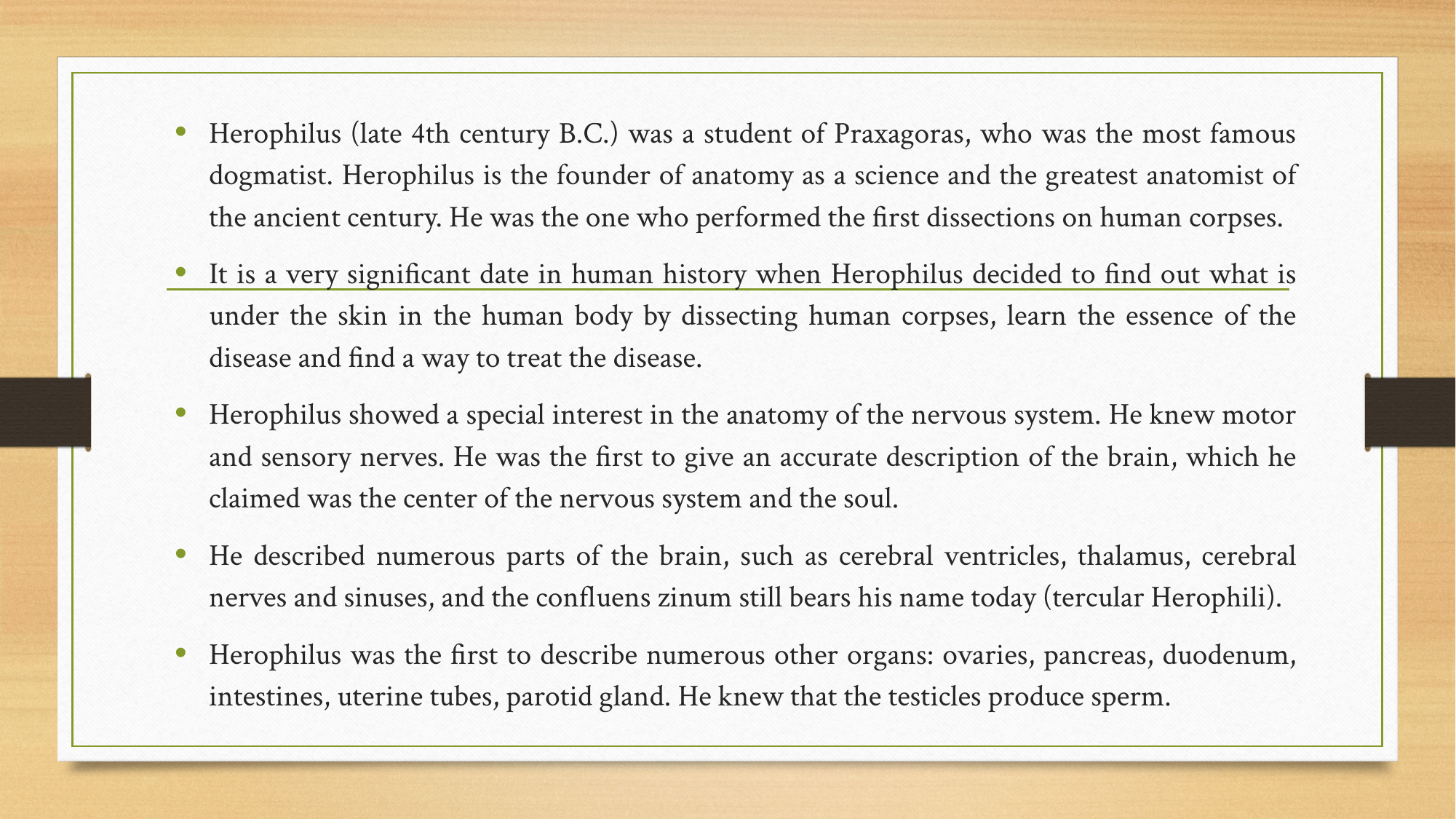

Herophilus (late 4th century B.C.) was a student of Praxagoras, who was the most famous dogmatist. Herophilus is the founder of anatomy as a science and the greatest anatomist of the ancient century. He was the one who performed the first dissections on human corpses.
It is a very significant date in human history when Herophilus decided to find out what is under the skin in the human body by dissecting human corpses, learn the essence of the disease and find a way to treat the disease.
Herophilus showed a special interest in the anatomy of the nervous system. He knew motor and sensory nerves. He was the first to give an accurate description of the brain, which he claimed was the center of the nervous system and the soul.
He described numerous parts of the brain, such as cerebral ventricles, thalamus, cerebral nerves and sinuses, and the confluens zinum still bears his name today (tercular Herophili).
Herophilus was the first to describe numerous other organs: ovaries, pancreas, duodenum, intestines, uterine tubes, parotid gland. He knew that the testicles produce sperm.